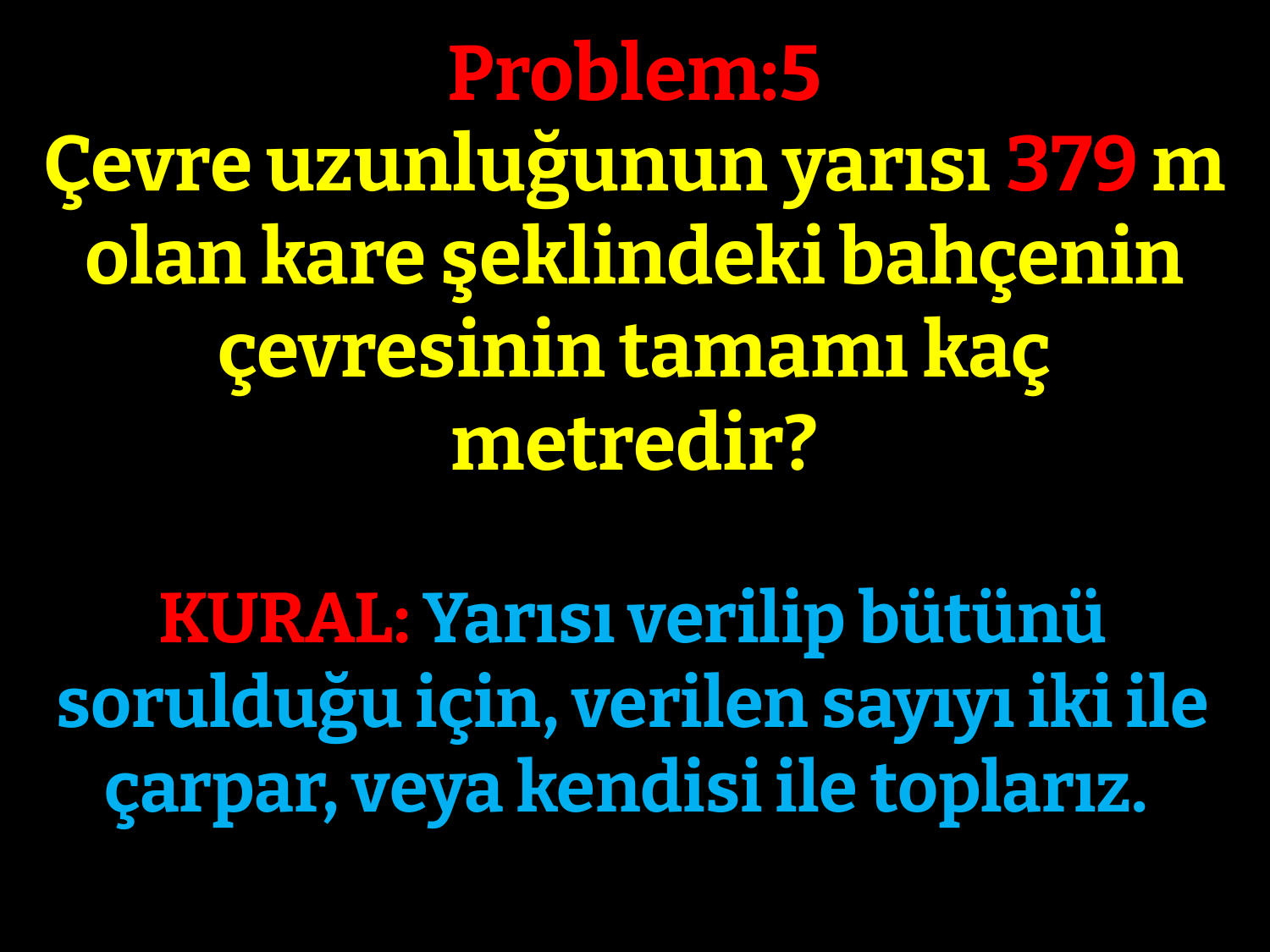

Problem:5
Çevre uzunluğunun yarısı 379 m olan kare şeklindeki bahçenin çevresinin tamamı kaç metredir?
#
KURAL: Yarısı verilip bütünü sorulduğu için, verilen sayıyı iki ile çarpar, veya kendisi ile toplarız.